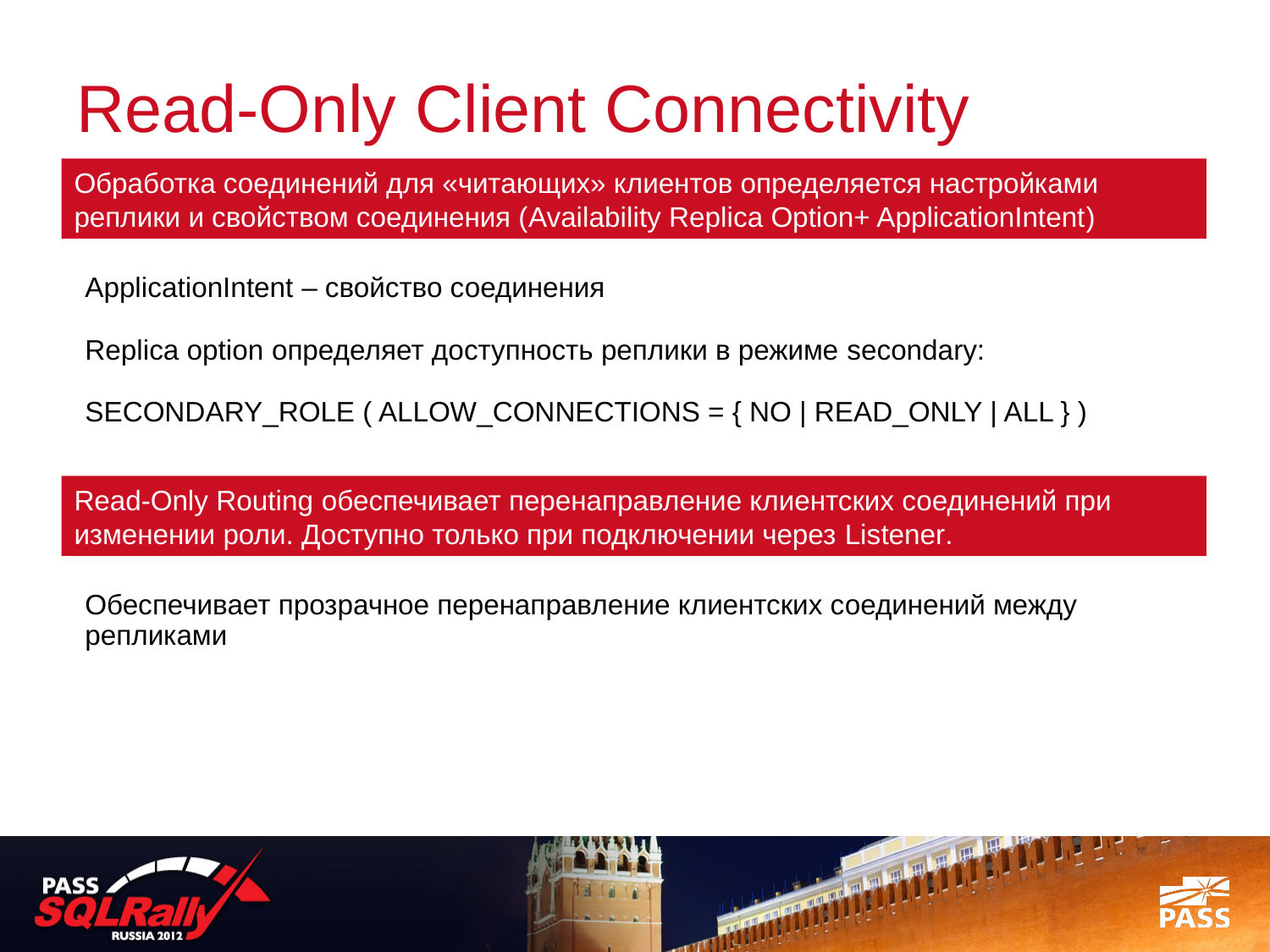

# Read-Only Client Connectivity
Обработка соединений для «читающих» клиентов определяется настройками реплики и свойством соединения (Availability Replica Option+ ApplicationIntent)
ApplicationIntent – свойство соединения
Replica option определяет доступность реплики в режиме secondary:
SECONDARY_ROLE ( ALLOW_CONNECTIONS = { NO | READ_ONLY | ALL } )
Read-Only Routing обеспечивает перенаправление клиентских соединений при изменении роли. Доступно только при подключении через Listener.
Обеспечивает прозрачное перенаправление клиентских соединений между репликами